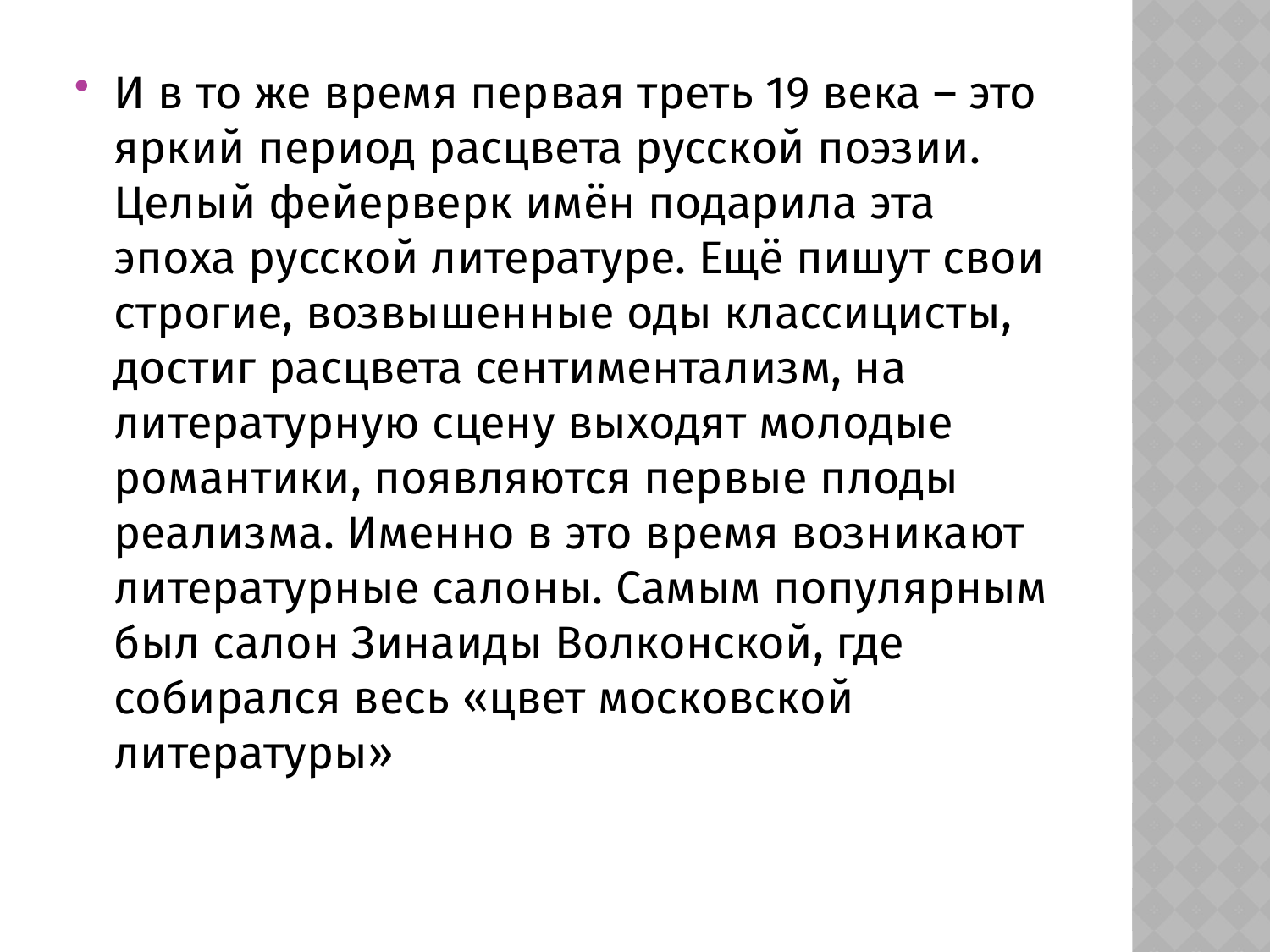

И в то же время первая треть 19 века – это яркий период расцвета русской поэзии.  Целый фейерверк имён подарила эта эпоха русской литературе. Ещё пишут свои строгие, возвышенные оды классицисты, достиг расцвета сентиментализм, на литературную сцену выходят молодые романтики, появляются первые плоды  реализма. Именно в это время возникают литературные салоны. Самым популярным был салон Зинаиды Волконской, где собирался весь «цвет московской литературы»